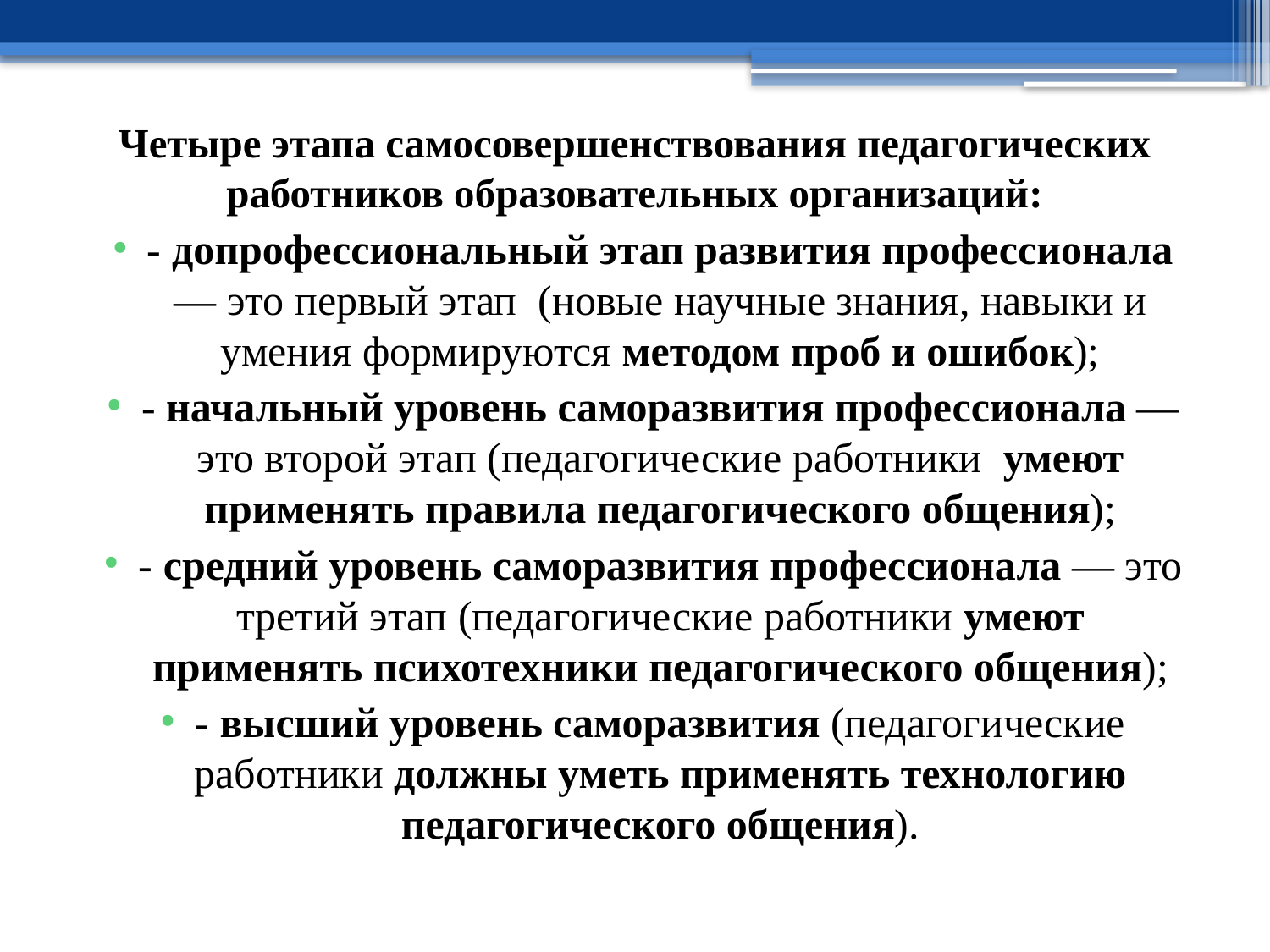

# Четыре этапа самосовершенствования педагогических работников образовательных организаций:
- допрофессиональный этап развития профессионала — это первый этап  (новые научные знания, навыки и умения формируются методом проб и ошибок);
- начальный уровень саморазвития профессионала — это второй этап (педагогические работники  умеют применять правила педагогического общения);
- средний уровень саморазвития профессионала — это третий этап (педагогические работники умеют применять психотехники педагогического общения);
- высший уровень саморазвития (педагогические работники должны уметь применять технологию педагогического общения).